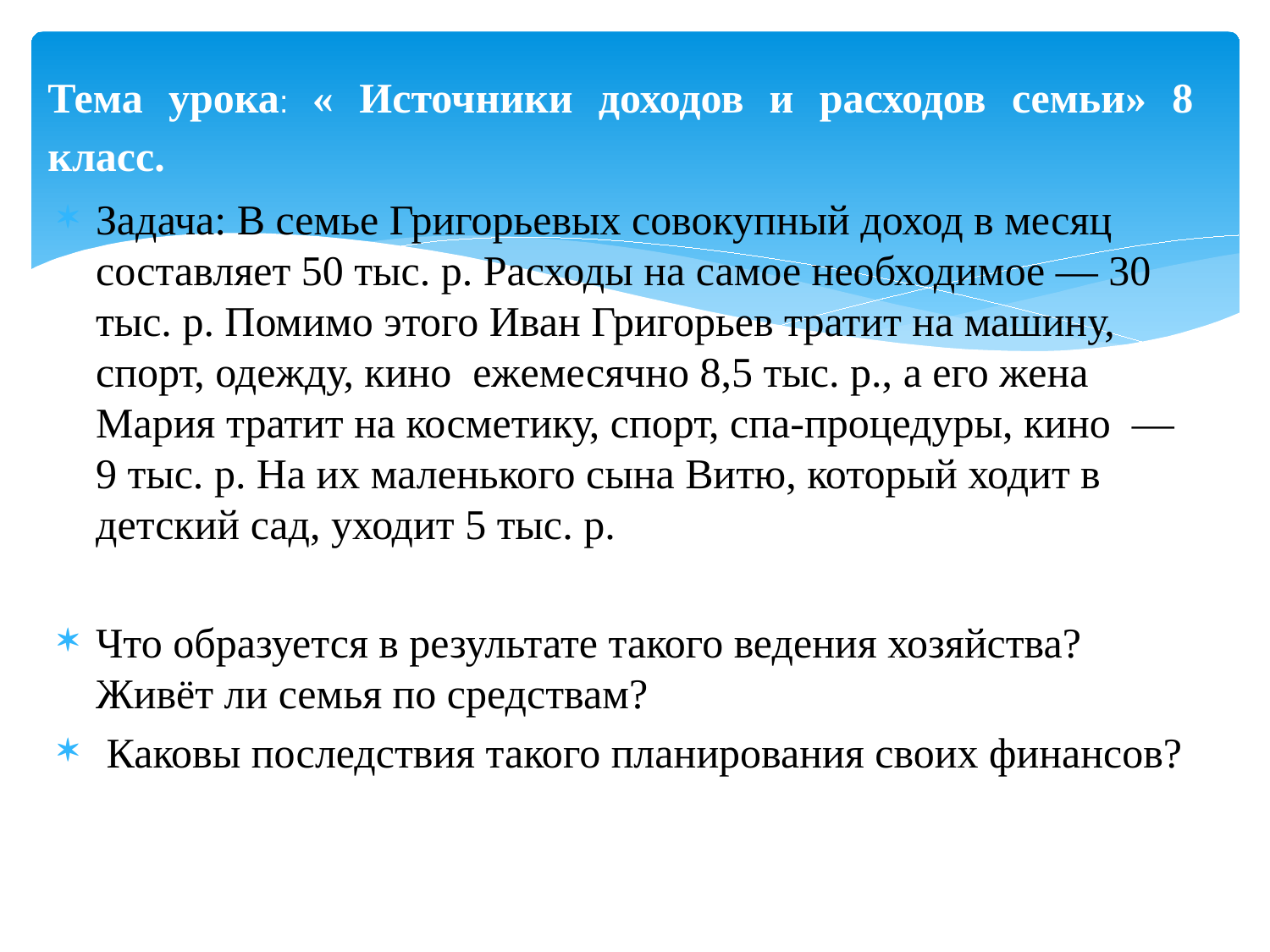

# Тема урока: « Источники доходов и расходов семьи» 8 класс.
Задача: В семье Григорьевых совокупный доход в месяц составляет 50 тыс. р. Расходы на самое необходимое — 30 тыс. р. Помимо этого Иван Григорьев тратит на машину, спорт, одежду, кино  ежемесячно 8,5 тыс. р., а его жена Мария тратит на косметику, спорт, спа-процедуры, кино  — 9 тыс. р. На их маленького сына Витю, который ходит в детский сад, уходит 5 тыс. р.

Что образуется в результате такого ведения хозяйства? Живёт ли семья по средствам?
 Каковы последствия такого планирования своих финансов?